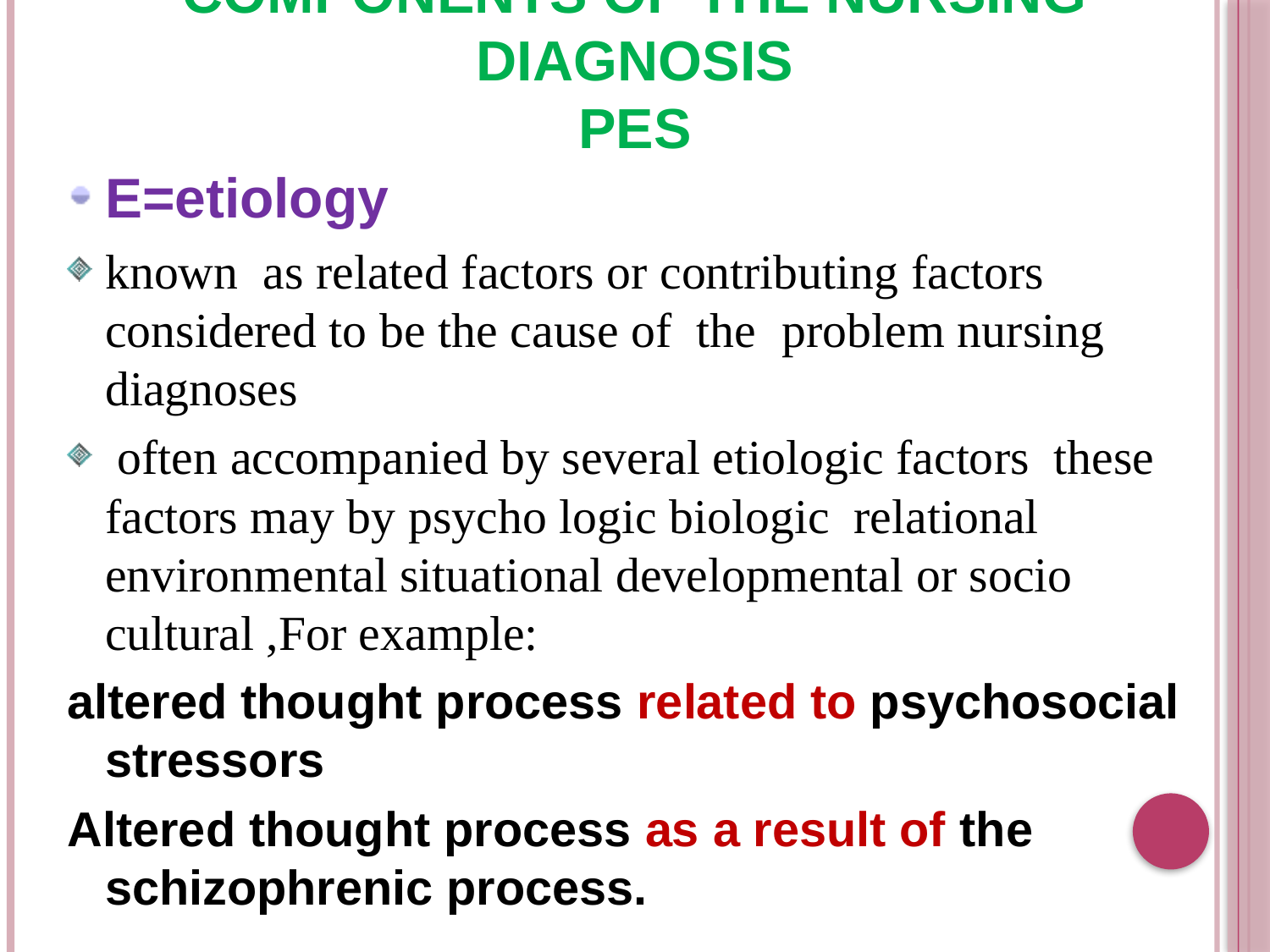

# Components of the nursing diagnosis PES
E=etiology
known  as related factors or contributing factors considered to be the cause of  the  problem nursing diagnoses
 often accompanied by several etiologic factors  these factors may by psycho logic biologic  relational  environmental situational developmental or socio cultural ,For example:
altered thought process related to psychosocial stressors
Altered thought process as a result of the schizophrenic process.